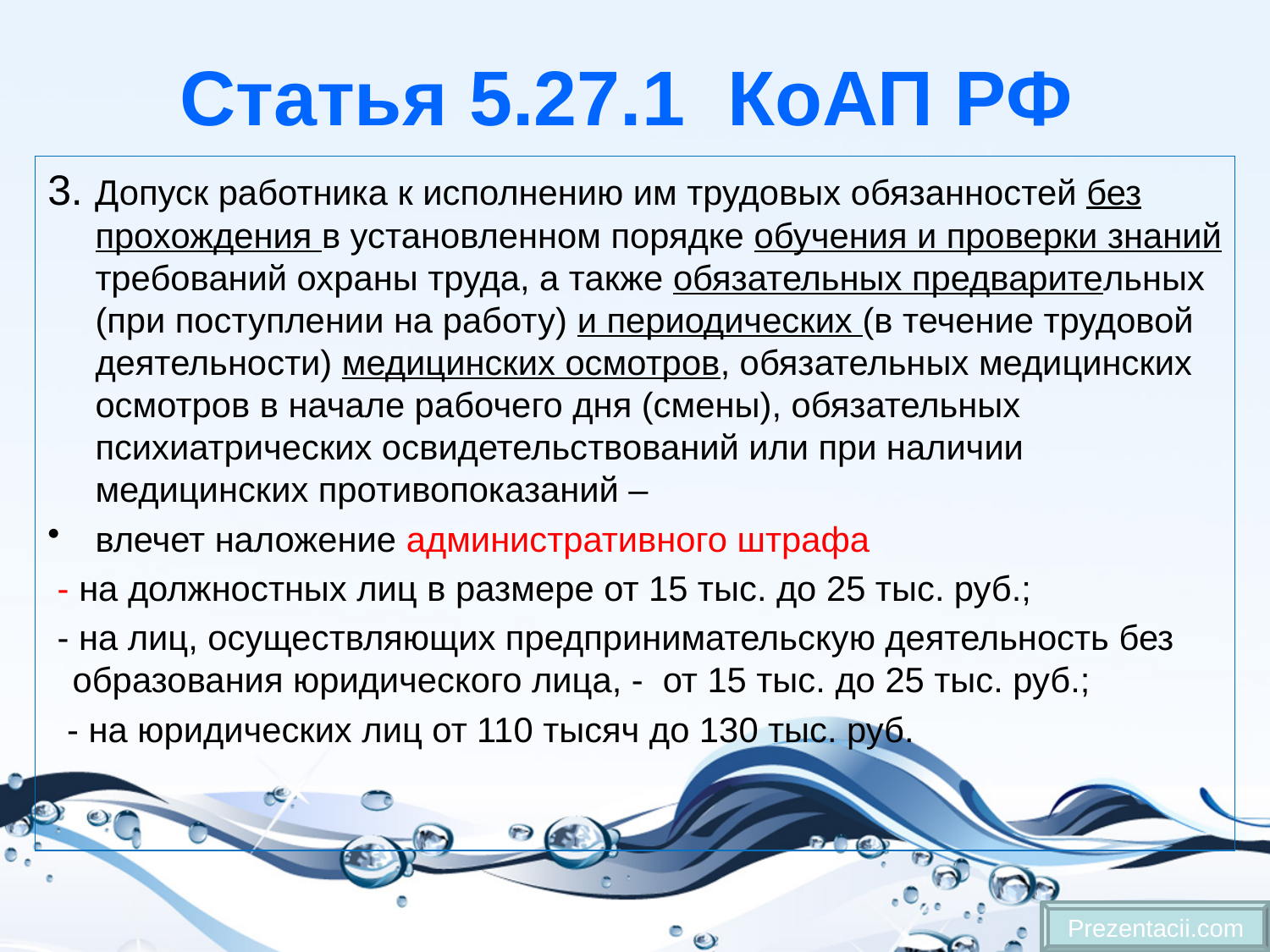

# Статья 5.27.1  КоАП РФ
3. Допуск работника к исполнению им трудовых обязанностей без прохождения в установленном порядке обучения и проверки знаний требований охраны труда, а также обязательных предварительных (при поступлении на работу) и периодических (в течение трудовой деятельности) медицинских осмотров, обязательных медицинских осмотров в начале рабочего дня (смены), обязательных психиатрических освидетельствований или при наличии медицинских противопоказаний –
влечет наложение административного штрафа
 - на должностных лиц в размере от 15 тыс. до 25 тыс. руб.;
 - на лиц, осуществляющих предпринимательскую деятельность без образования юридического лица, -  от 15 тыс. до 25 тыс. руб.;
  - на юридических лиц от 110 тысяч до 130 тыс. руб.

Prezentacii.com